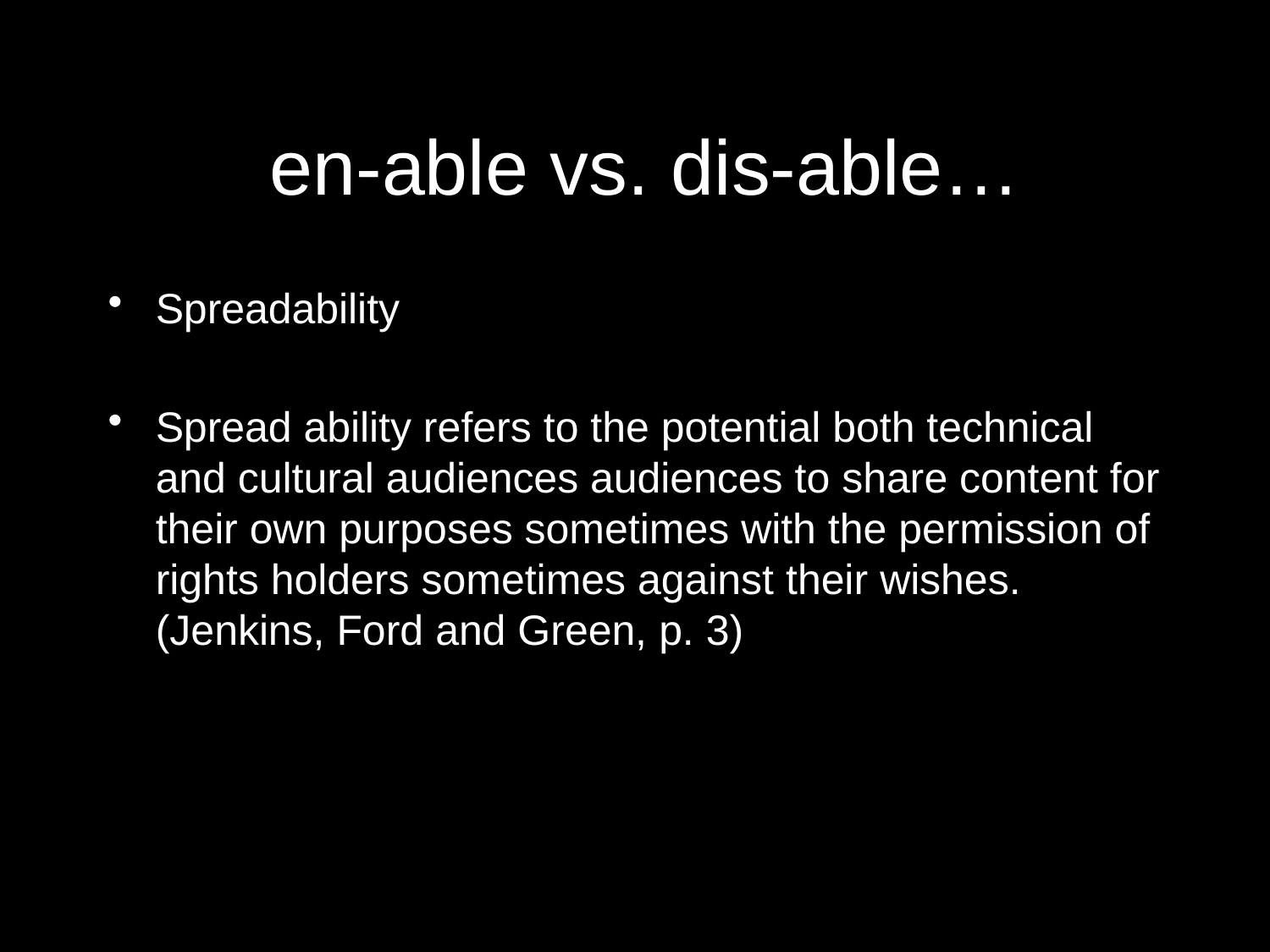

# en-able vs. dis-able…
Spreadability

Spread ability refers to the potential both technical and cultural audiences audiences to share content for their own purposes sometimes with the permission of rights holders sometimes against their wishes. (Jenkins, Ford and Green, p. 3)